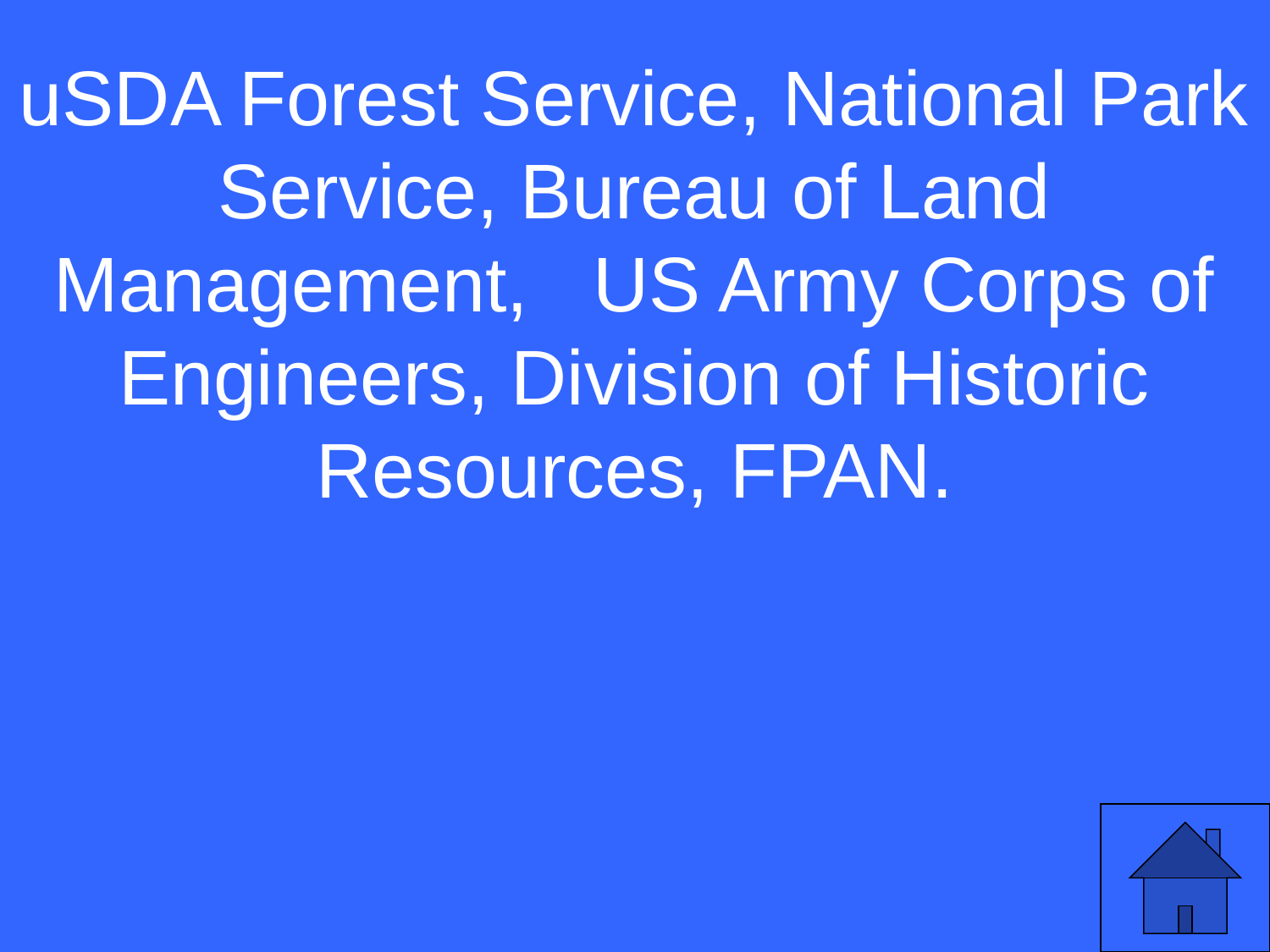

uSDA Forest Service, National Park Service, Bureau of Land Management,   US Army Corps of Engineers, Division of Historic Resources, FPAN.